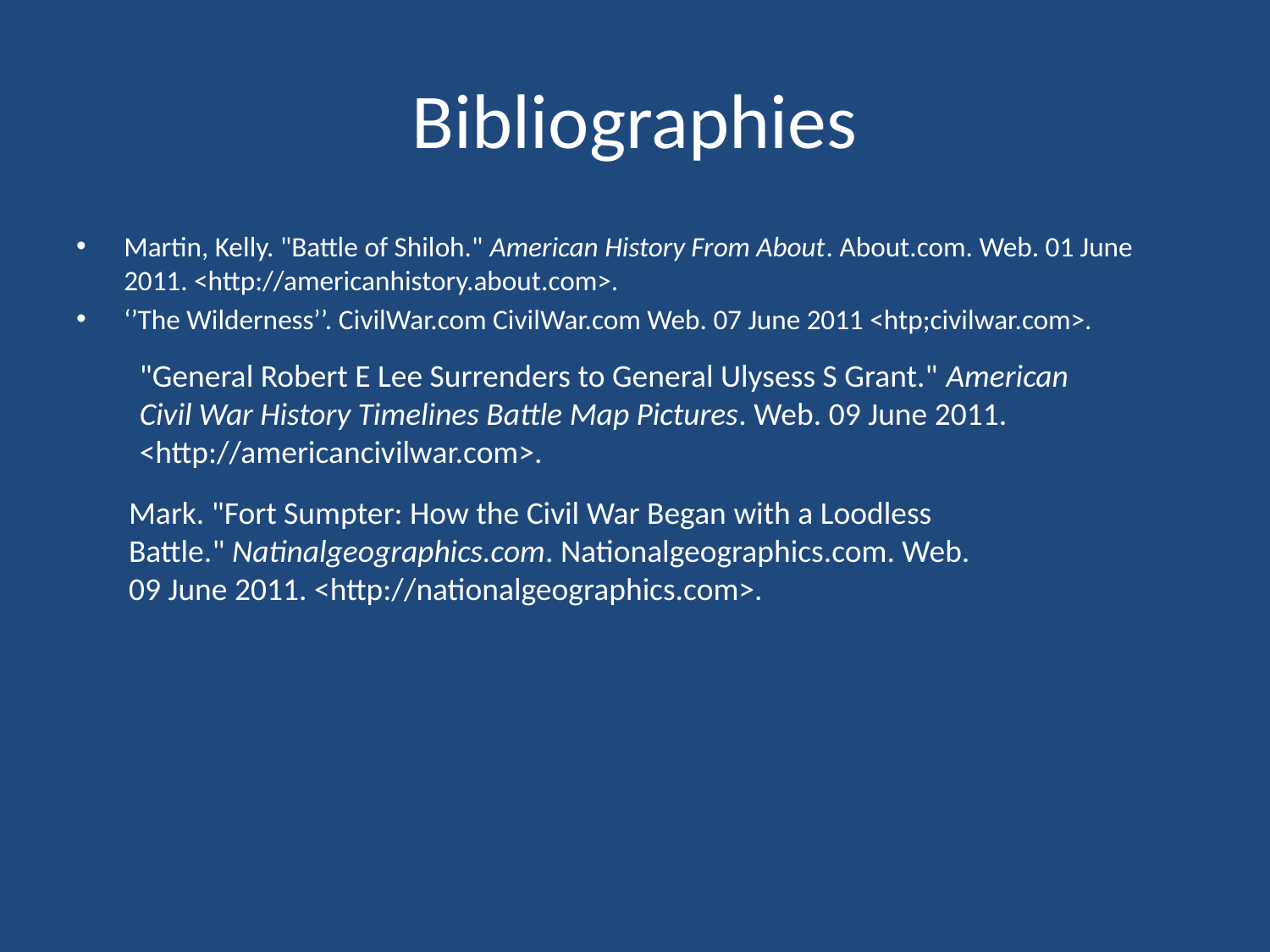

# Bibliographies
Martin, Kelly. "Battle of Shiloh." American History From About. About.com. Web. 01 June 2011. <http://americanhistory.about.com>.
‘’The Wilderness’’. CivilWar.com CivilWar.com Web. 07 June 2011 <htp;civilwar.com>.

"General Robert E Lee Surrenders to General Ulysess S Grant." American Civil War History Timelines Battle Map Pictures. Web. 09 June 2011. <http://americancivilwar.com>.
Mark. "Fort Sumpter: How the Civil War Began with a Loodless Battle." Natinalgeographics.com. Nationalgeographics.com. Web. 09 June 2011. <http://nationalgeographics.com>.